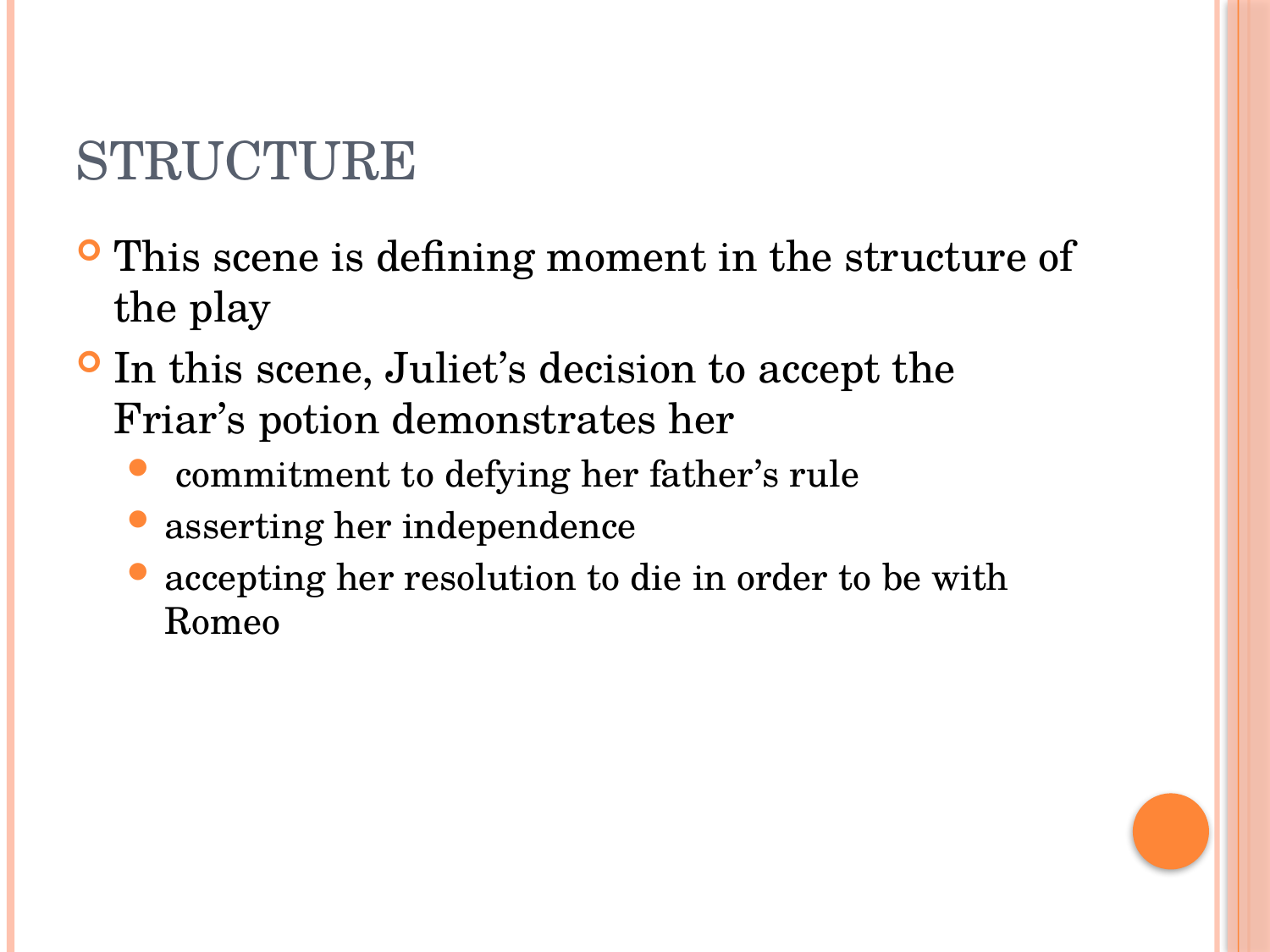

# Structure
This scene is defining moment in the structure of the play
In this scene, Juliet’s decision to accept the Friar’s potion demonstrates her
 commitment to defying her father’s rule
asserting her independence
accepting her resolution to die in order to be with Romeo